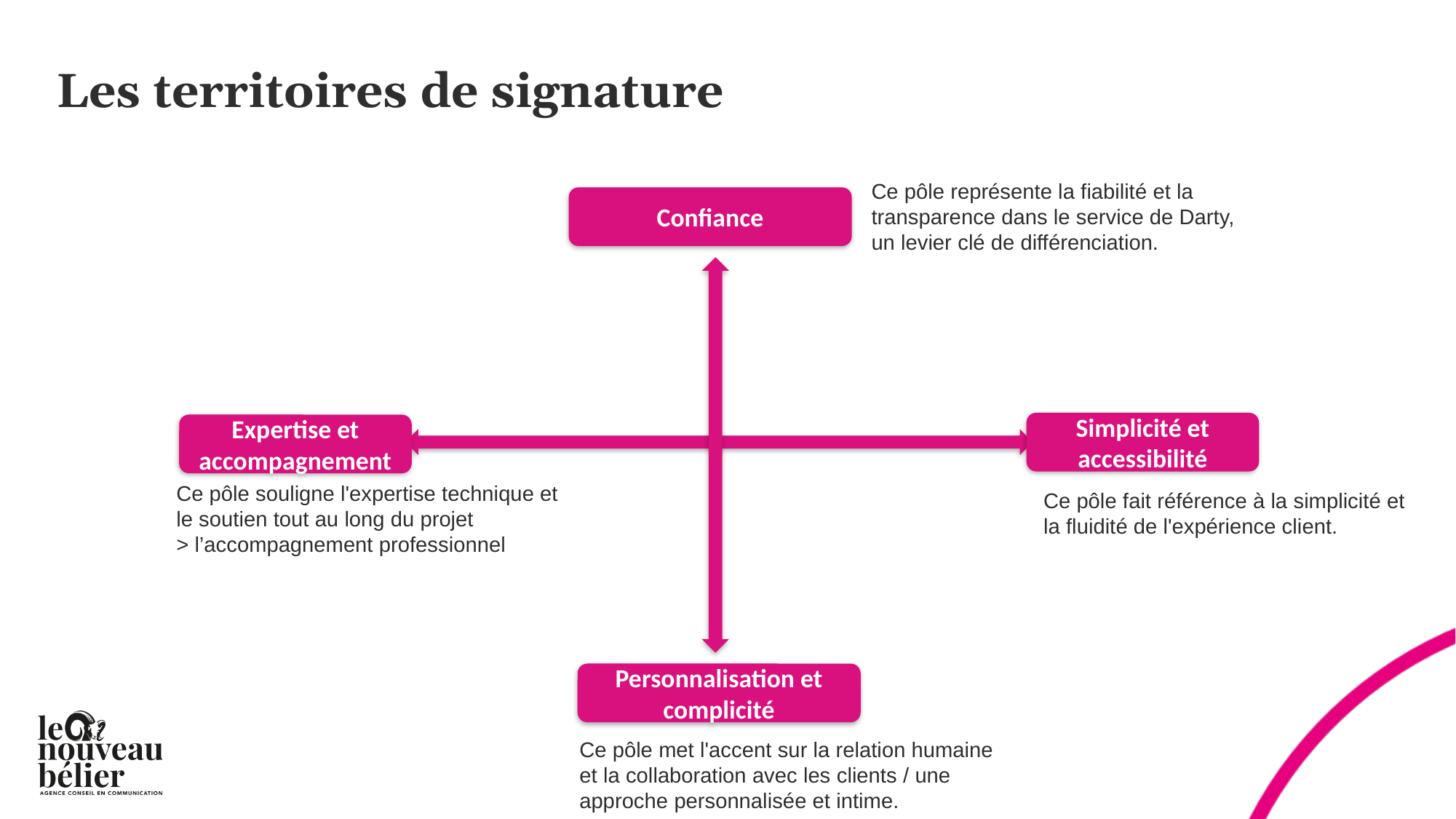

# Les territoires de signature
Ce pôle représente la fiabilité et la transparence dans le service de Darty, un levier clé de différenciation.
Confiance
Simplicité et accessibilité
Expertise et accompagnement

Ce pôle souligne l'expertise technique et le soutien tout au long du projet
> l’accompagnement professionnel
Ce pôle fait référence à la simplicité et la fluidité de l'expérience client.
Personnalisation et complicité
Ce pôle met l'accent sur la relation humaine et la collaboration avec les clients / une approche personnalisée et intime.